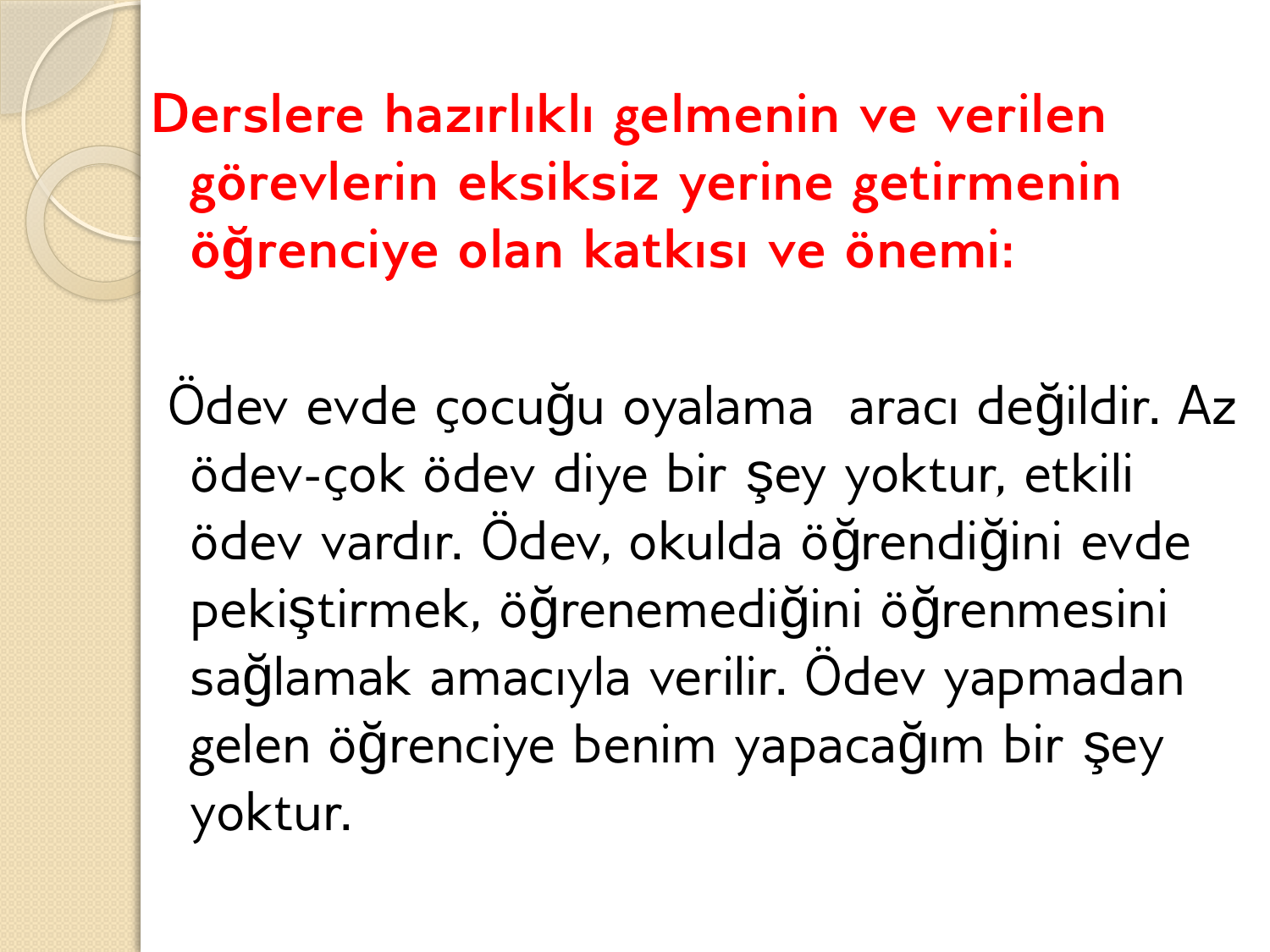

Derslere hazırlıklı gelmenin ve verilen görevlerin eksiksiz yerine getirmenin öğrenciye olan katkısı ve önemi:

 Ödev evde çocuğu oyalama  aracı değildir. Az ödev-çok ödev diye bir şey yoktur, etkili ödev vardır. Ödev, okulda öğrendiğini evde pekiştirmek, öğrenemediğini öğrenmesini sağlamak amacıyla verilir. Ödev yapmadan gelen öğrenciye benim yapacağım bir şey yoktur.